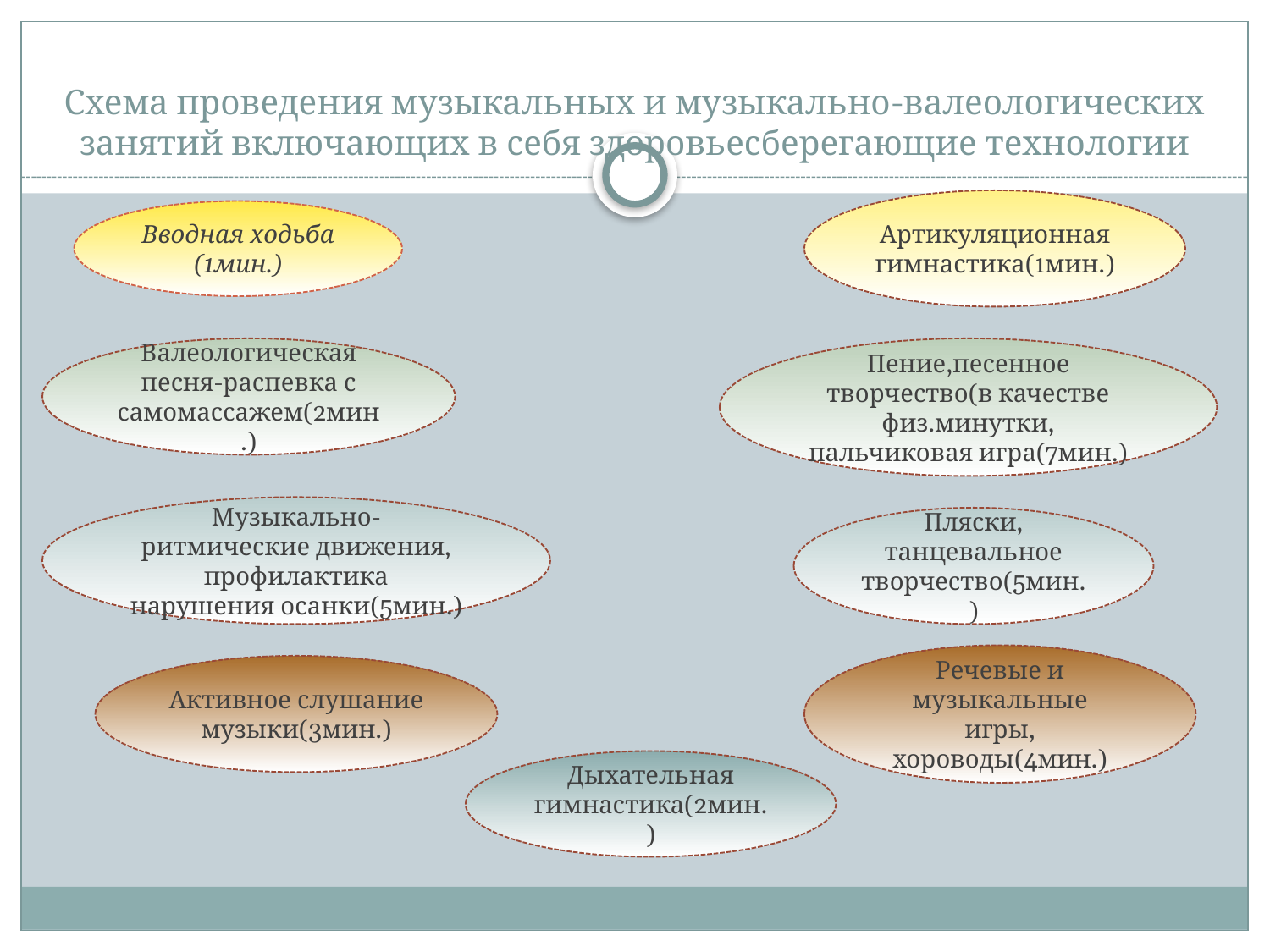

# Схема проведения музыкальных и музыкально-валеологических занятий включающих в себя здоровьесберегающие технологии
Артикуляционная гимнастика(1мин.)

Вводная ходьба (1мин.)

Валеологическая песня-распевка с самомассажем(2мин.)
Пение,песенное творчество(в качестве физ.минутки, пальчиковая игра(7мин.)
Музыкально-ритмические движения, профилактика нарушения осанки(5мин.)
Пляски, танцевальное творчество(5мин.)
Речевые и музыкальные игры, хороводы(4мин.)
Активное слушание музыки(3мин.)
Дыхательная гимнастика(2мин.)